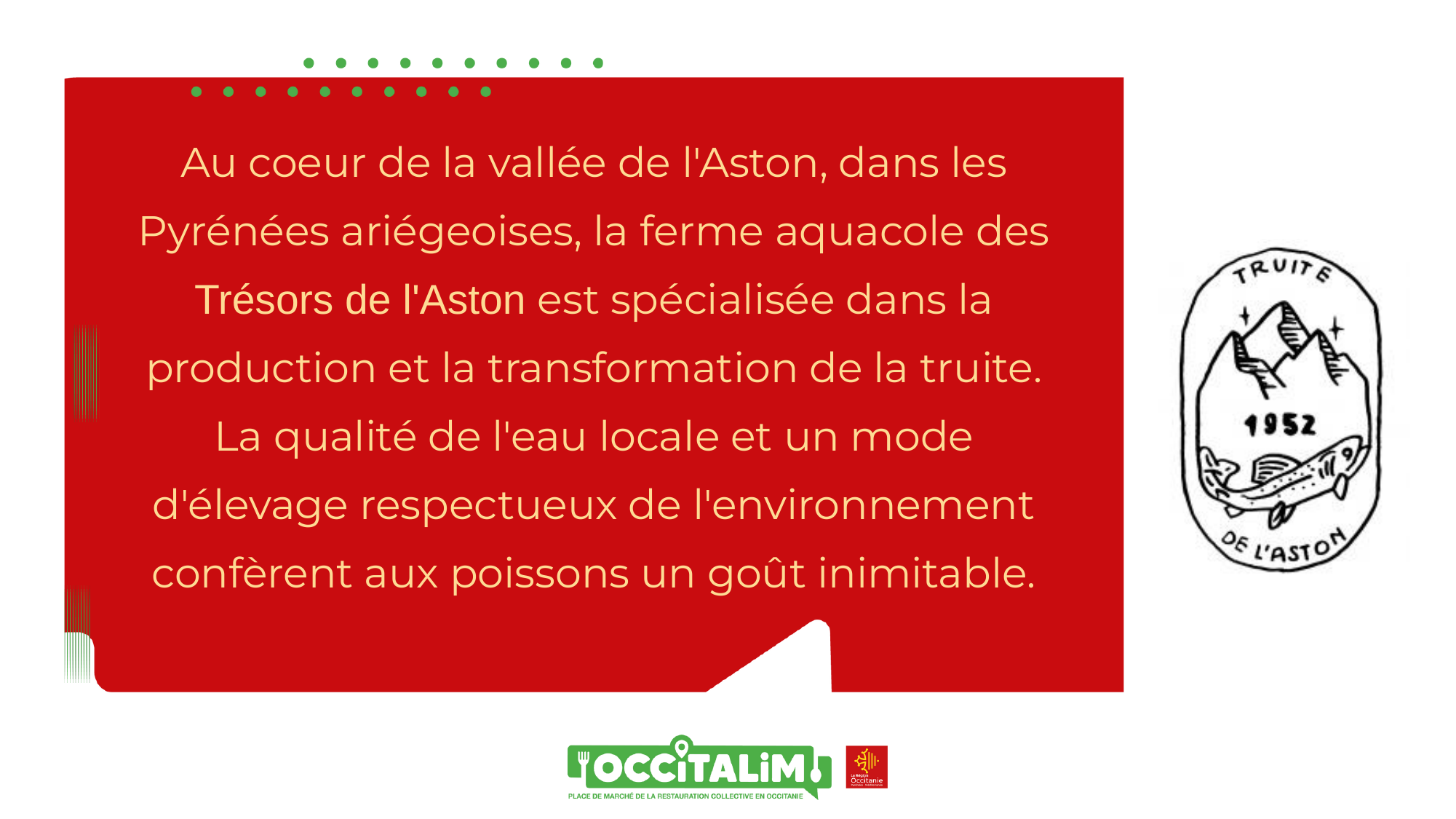

Au coeur de la vallée de l'Aston, dans les Pyrénées ariégeoises, la ferme aquacole des Trésors de l'Aston est spécialisée dans la production et la transformation de la truite.
La qualité de l'eau locale et un mode d'élevage respectueux de l'environnement confèrent aux poissons un goût inimitable.